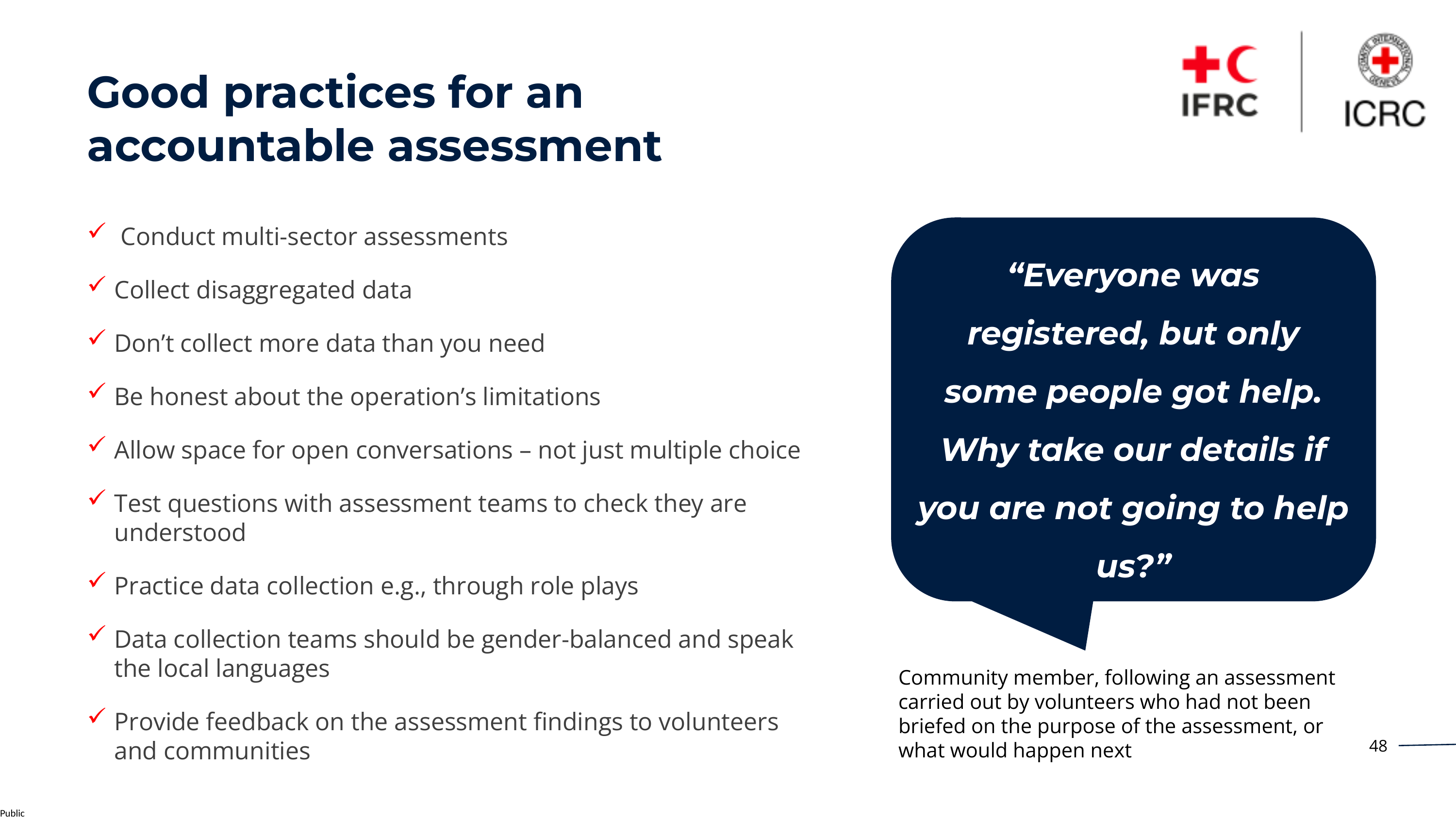

Good practices for an accountable assessment
 Conduct multi-sector assessments
Collect disaggregated data
Don’t collect more data than you need
Be honest about the operation’s limitations
Allow space for open conversations – not just multiple choice
Test questions with assessment teams to check they are understood
Practice data collection e.g., through role plays
Data collection teams should be gender-balanced and speak the local languages
Provide feedback on the assessment findings to volunteers and communities
“Everyone was registered, but only some people got help. Why take our details if you are not going to help us?”
Community member, following an assessment carried out by volunteers who had not been briefed on the purpose of the assessment, or what would happen next